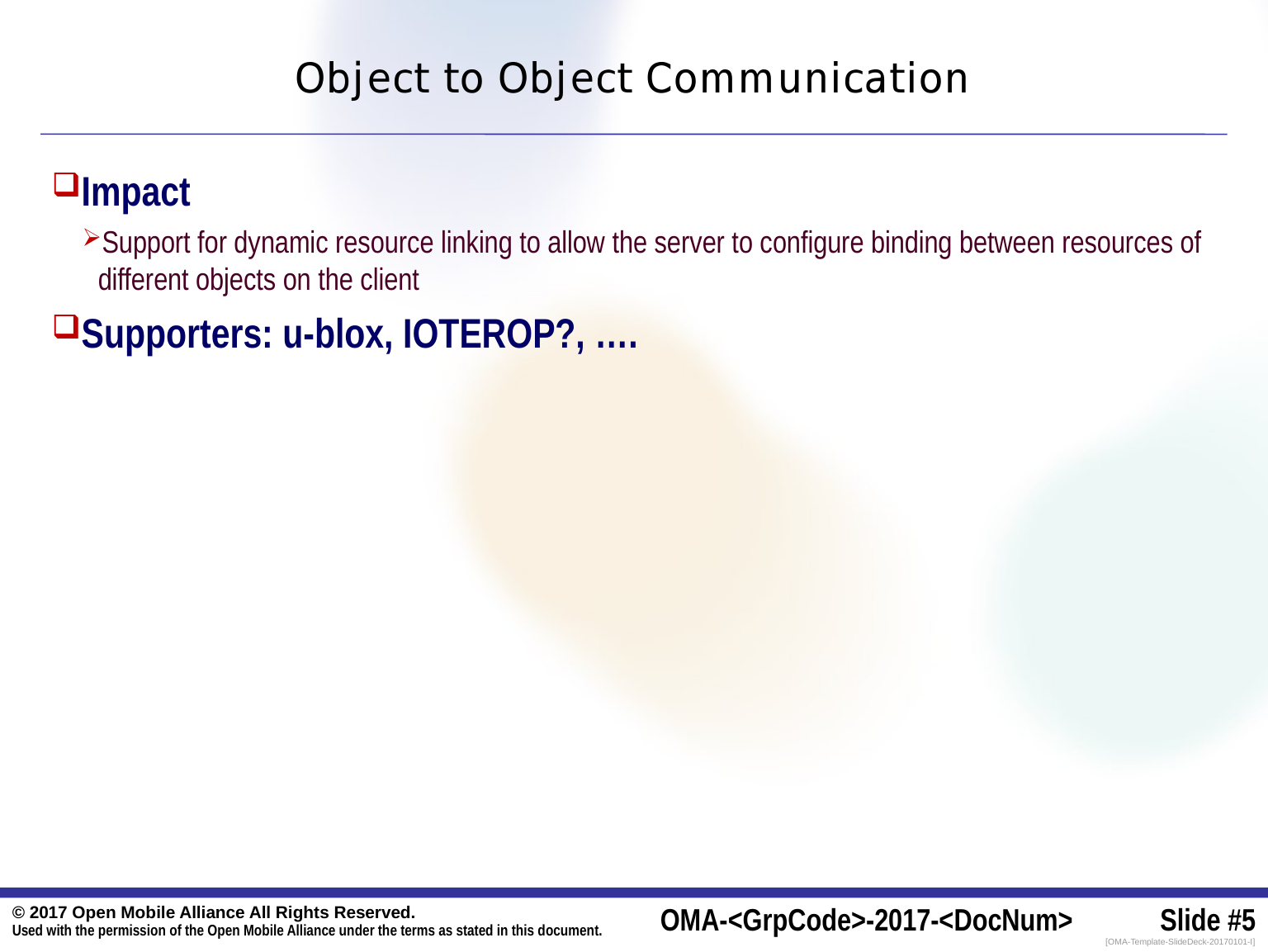

# Object to Object Communication
Impact
Support for dynamic resource linking to allow the server to configure binding between resources of different objects on the client
Supporters: u-blox, IOTEROP?, ….